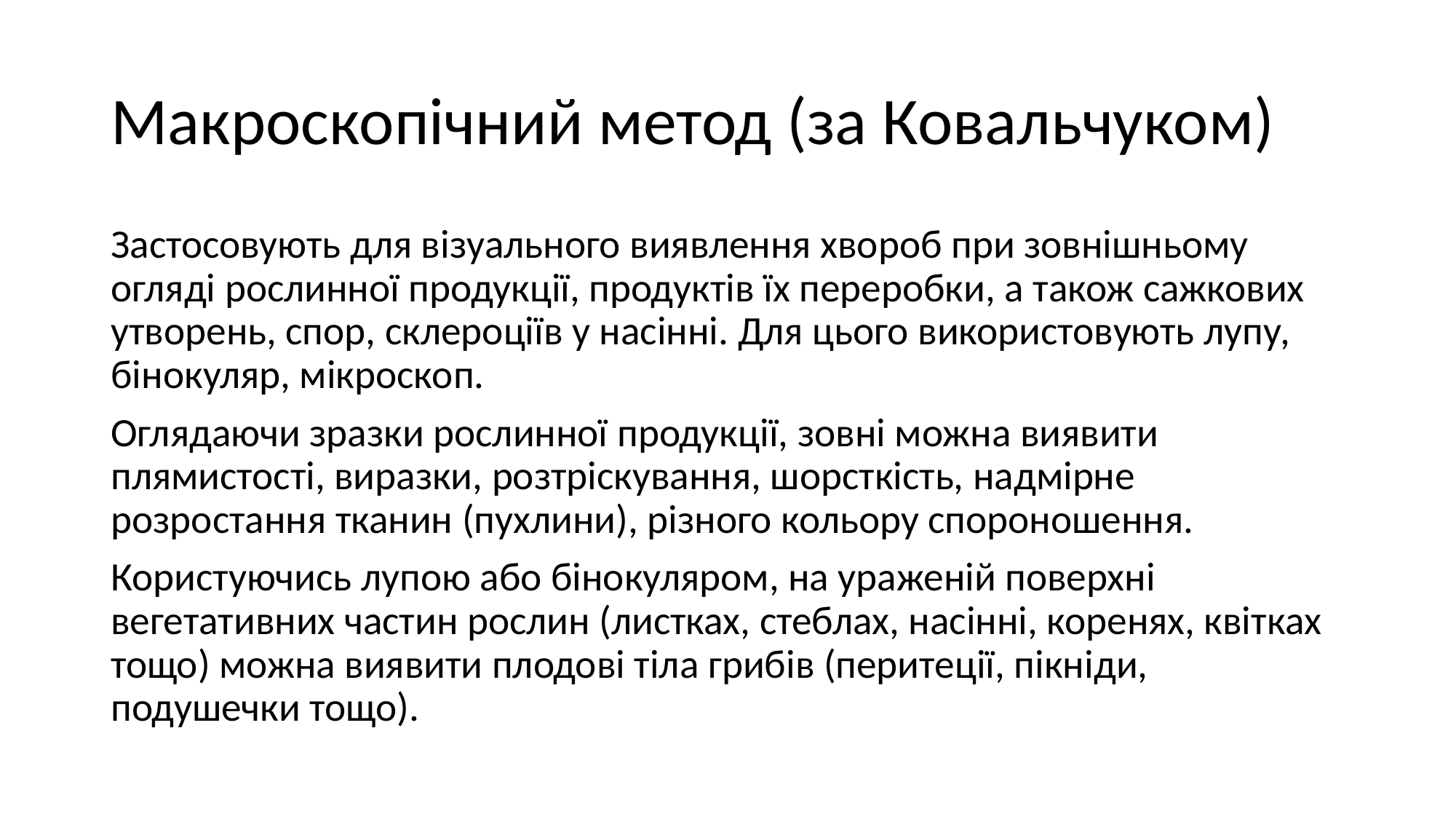

# Макроскопічний метод (за Ковальчуком)
Застосовують для візуального виявлення хвороб при зовнішньому огляді рослинної продукції, продуктів їх переробки, а також сажкових утворень, спор, склероціїв у насінні. Для цього використовують лупу, бінокуляр, мікроскоп.
Оглядаючи зразки рослинної продукції, зовні можна виявити плямистості, виразки, розтріскування, шорсткість, надмірне розростання тканин (пухлини), різного кольору спороношення.
Користуючись лупою або бінокуляром, на ураженій поверхні вегетативних частин рослин (листках, стеблах, насінні, коренях, квітках тощо) можна виявити плодові тіла грибів (перитеції, пікніди, подушечки тощо).